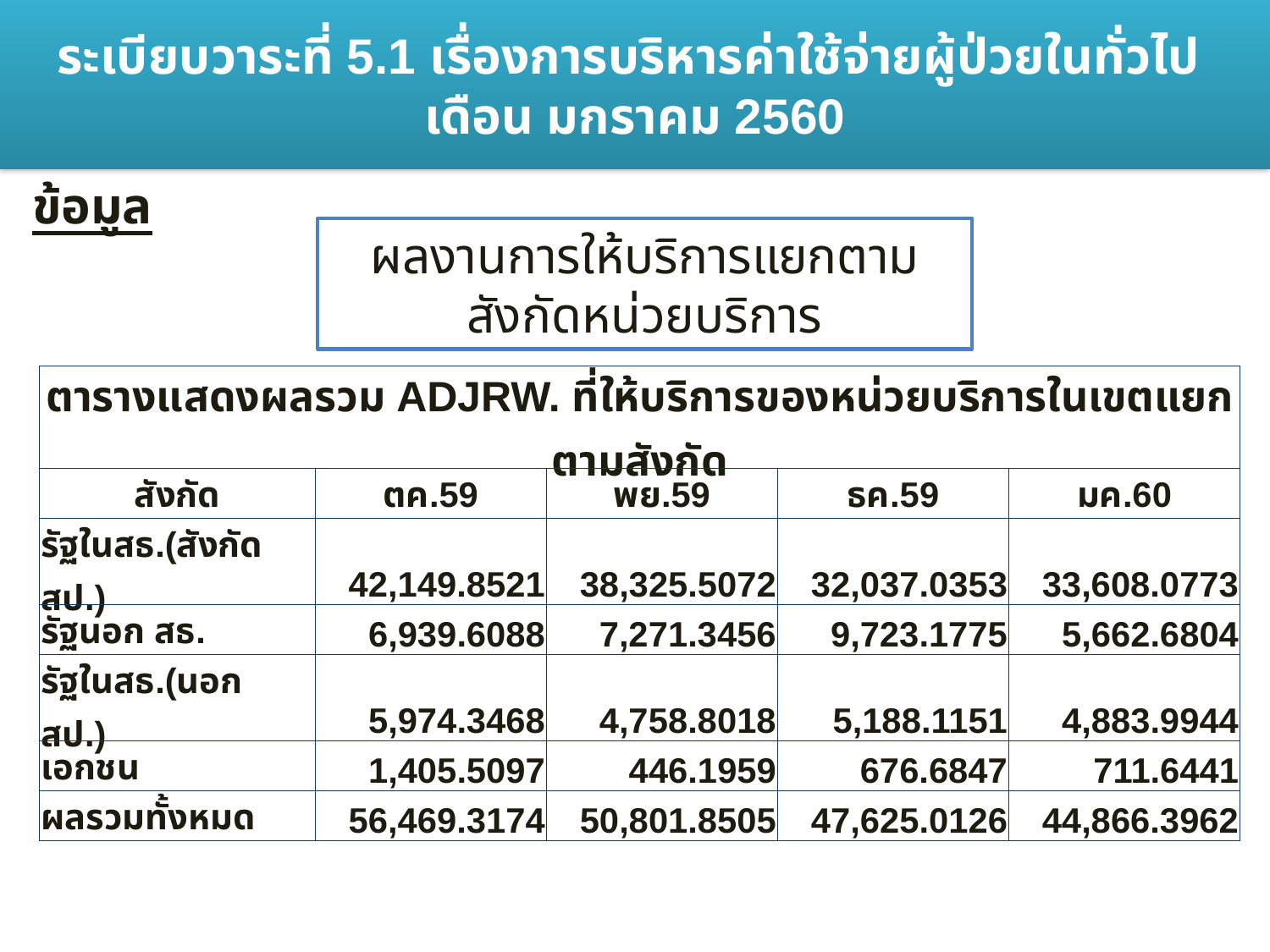

ระเบียบวาระที่ 5.1 เรื่องการบริหารค่าใช้จ่ายผู้ป่วยในทั่วไป
เดือน มกราคม 2560
ข้อมูล
ผลงานการให้บริการแยกตามสังกัดหน่วยบริการ
| ตารางแสดงผลรวม ADJRW. ที่ให้บริการของหน่วยบริการในเขตแยกตามสังกัด |  |  |  |  |
| --- | --- | --- | --- | --- |
| สังกัด | ตค.59 | พย.59 | ธค.59 | มค.60 |
| รัฐในสธ.(สังกัด สป.) | 42,149.8521 | 38,325.5072 | 32,037.0353 | 33,608.0773 |
| รัฐนอก สธ. | 6,939.6088 | 7,271.3456 | 9,723.1775 | 5,662.6804 |
| รัฐในสธ.(นอก สป.) | 5,974.3468 | 4,758.8018 | 5,188.1151 | 4,883.9944 |
| เอกชน | 1,405.5097 | 446.1959 | 676.6847 | 711.6441 |
| ผลรวมทั้งหมด | 56,469.3174 | 50,801.8505 | 47,625.0126 | 44,866.3962 |